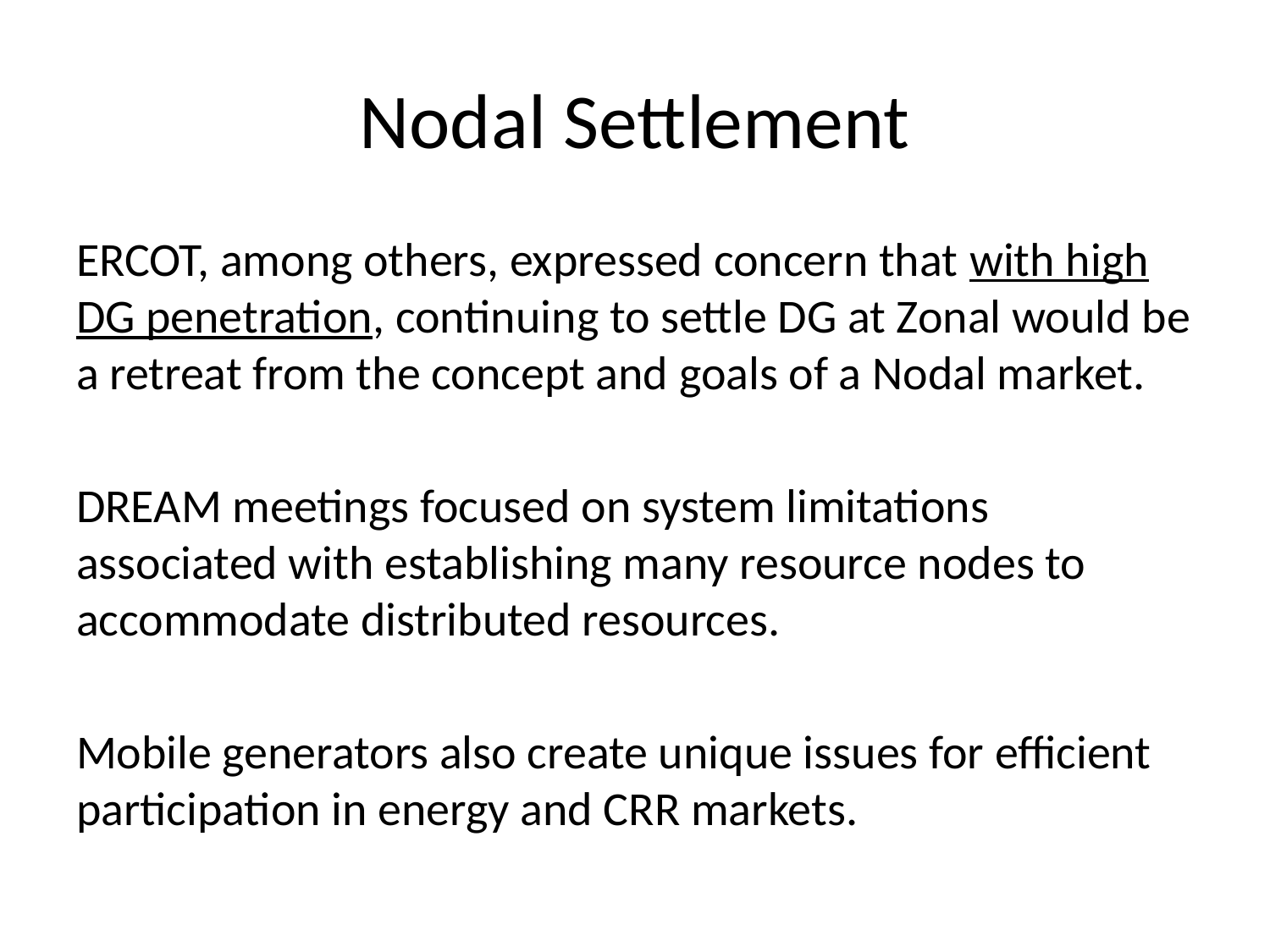

# Nodal Settlement
ERCOT, among others, expressed concern that with high DG penetration, continuing to settle DG at Zonal would be a retreat from the concept and goals of a Nodal market.

DREAM meetings focused on system limitations associated with establishing many resource nodes to accommodate distributed resources.

Mobile generators also create unique issues for efficient participation in energy and CRR markets.